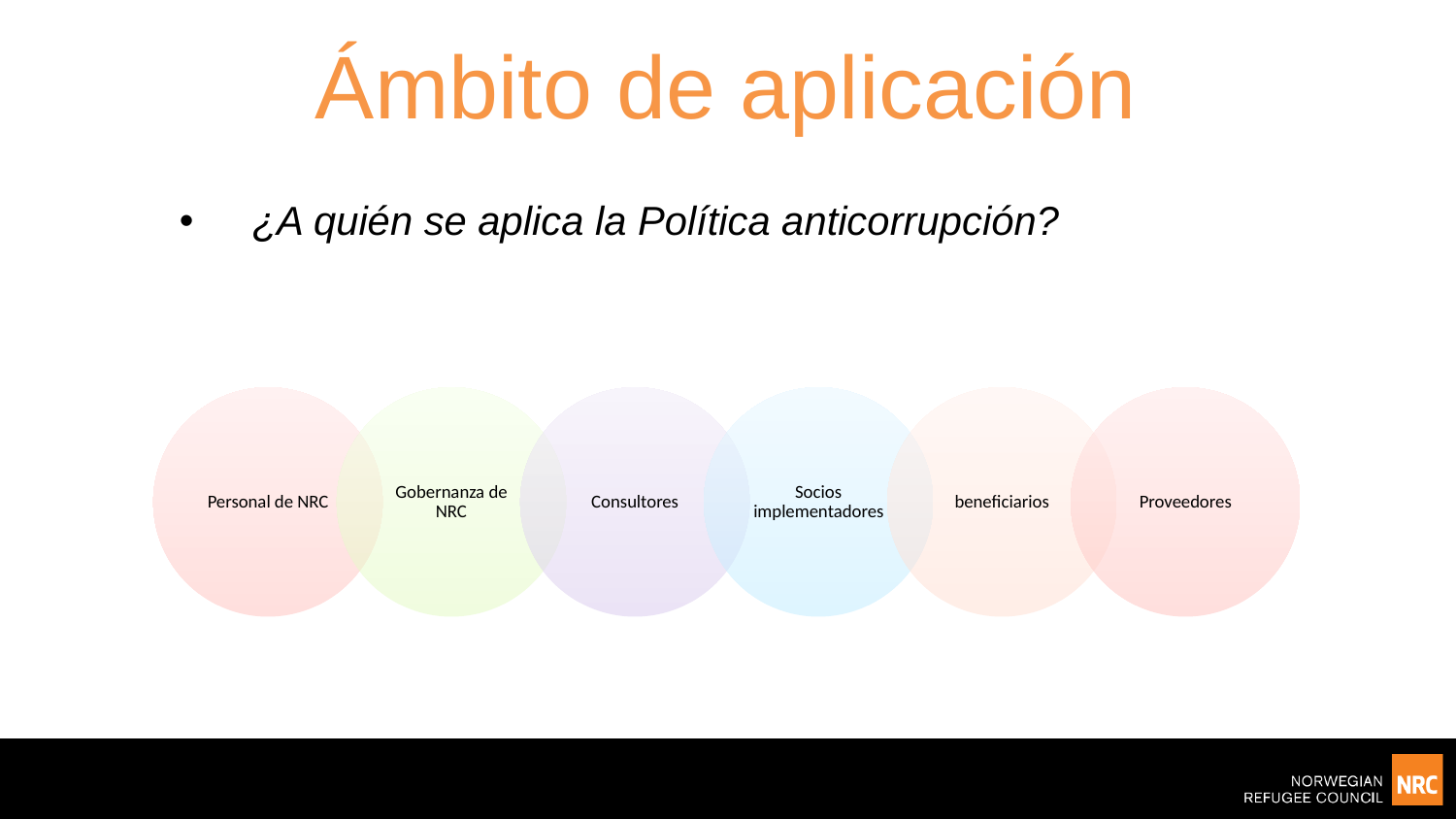

# Ámbito de aplicación
¿A quién se aplica la Política anticorrupción?
Personal de NRC
Gobernanza de NRC
Consultores
Socios implementadores
beneficiarios
Proveedores